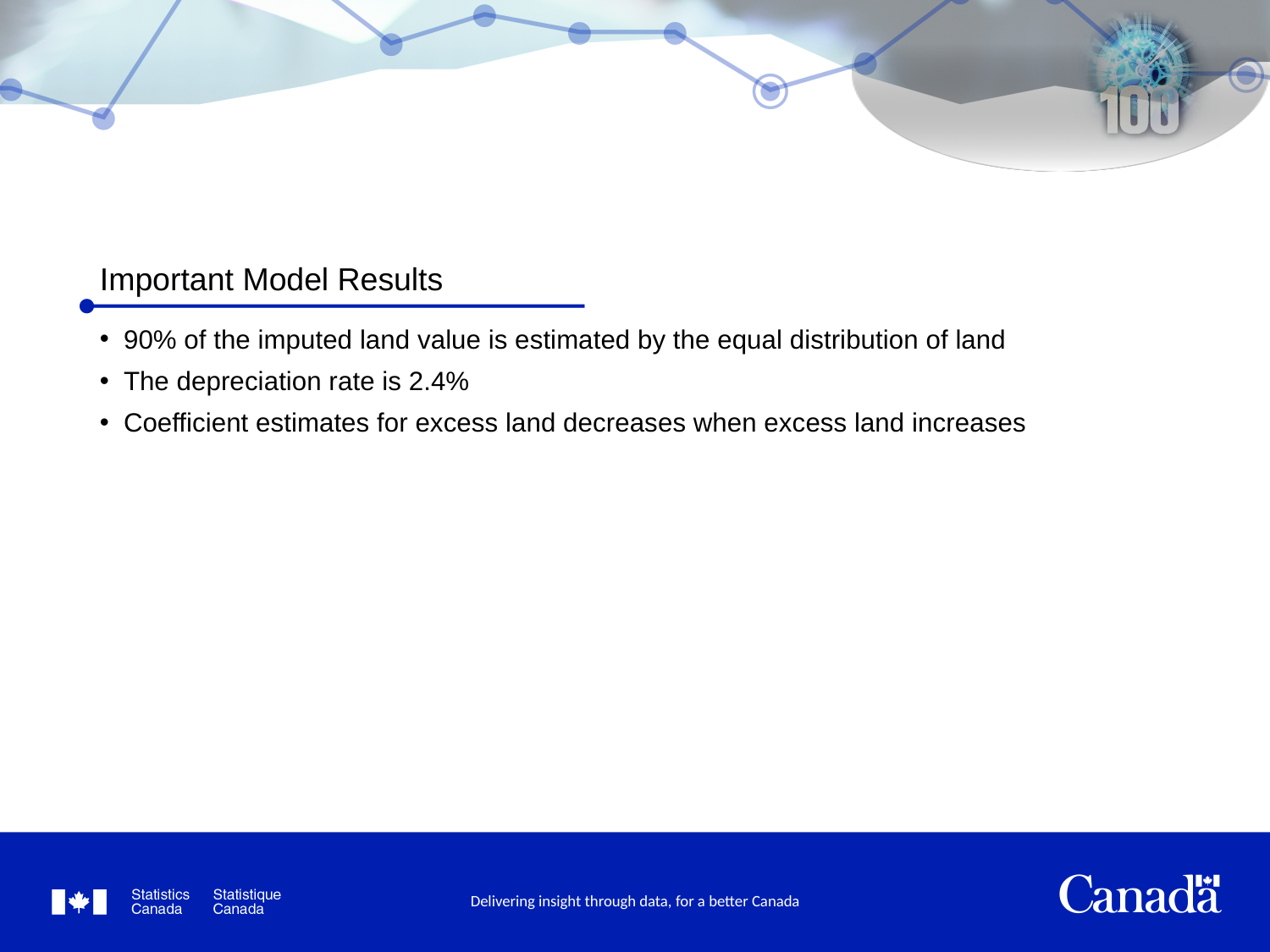

# Important Model Results
90% of the imputed land value is estimated by the equal distribution of land
The depreciation rate is 2.4%
Coefficient estimates for excess land decreases when excess land increases